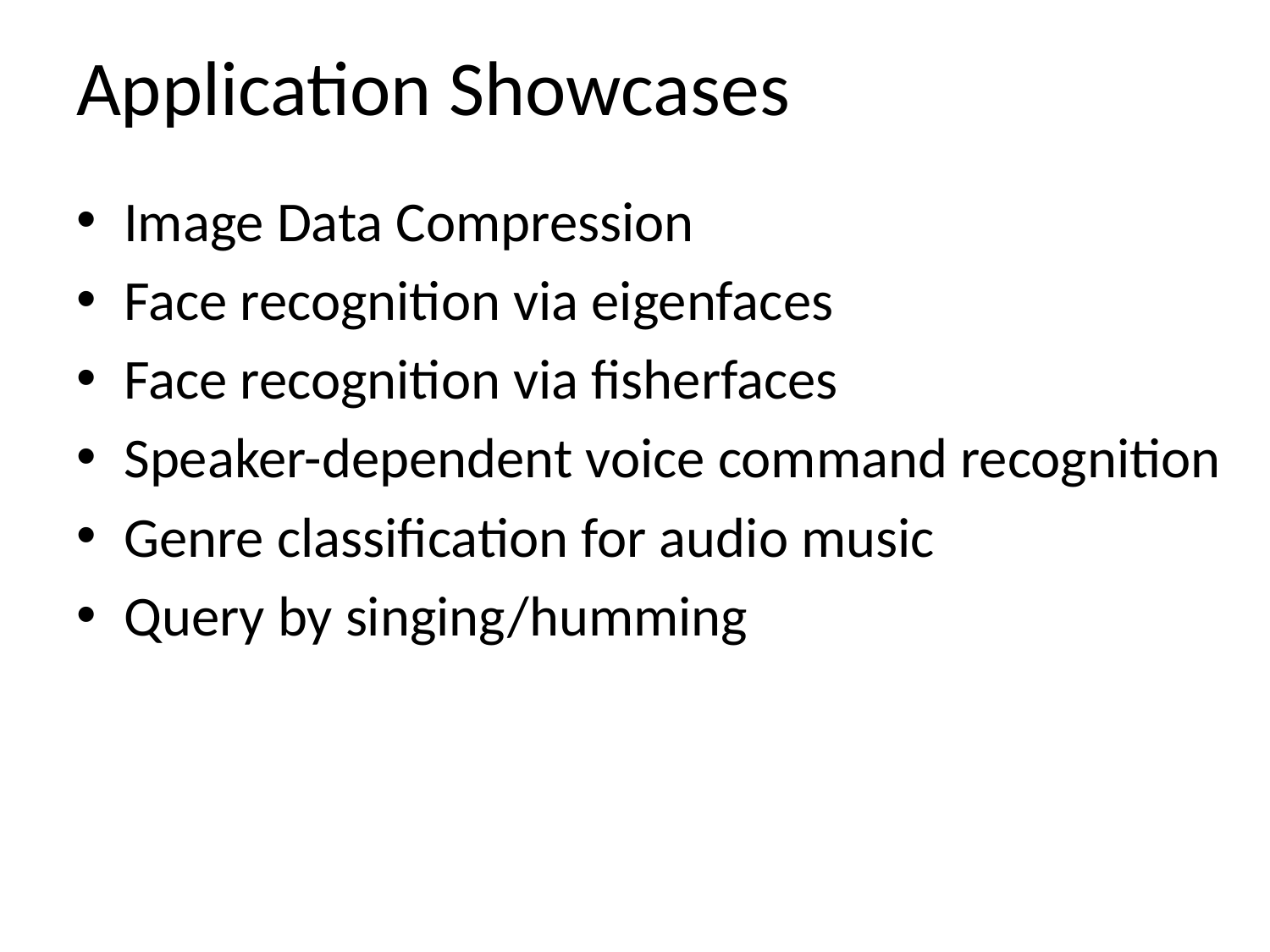

# Application Showcases
Image Data Compression
Face recognition via eigenfaces
Face recognition via fisherfaces
Speaker-dependent voice command recognition
Genre classification for audio music
Query by singing/humming